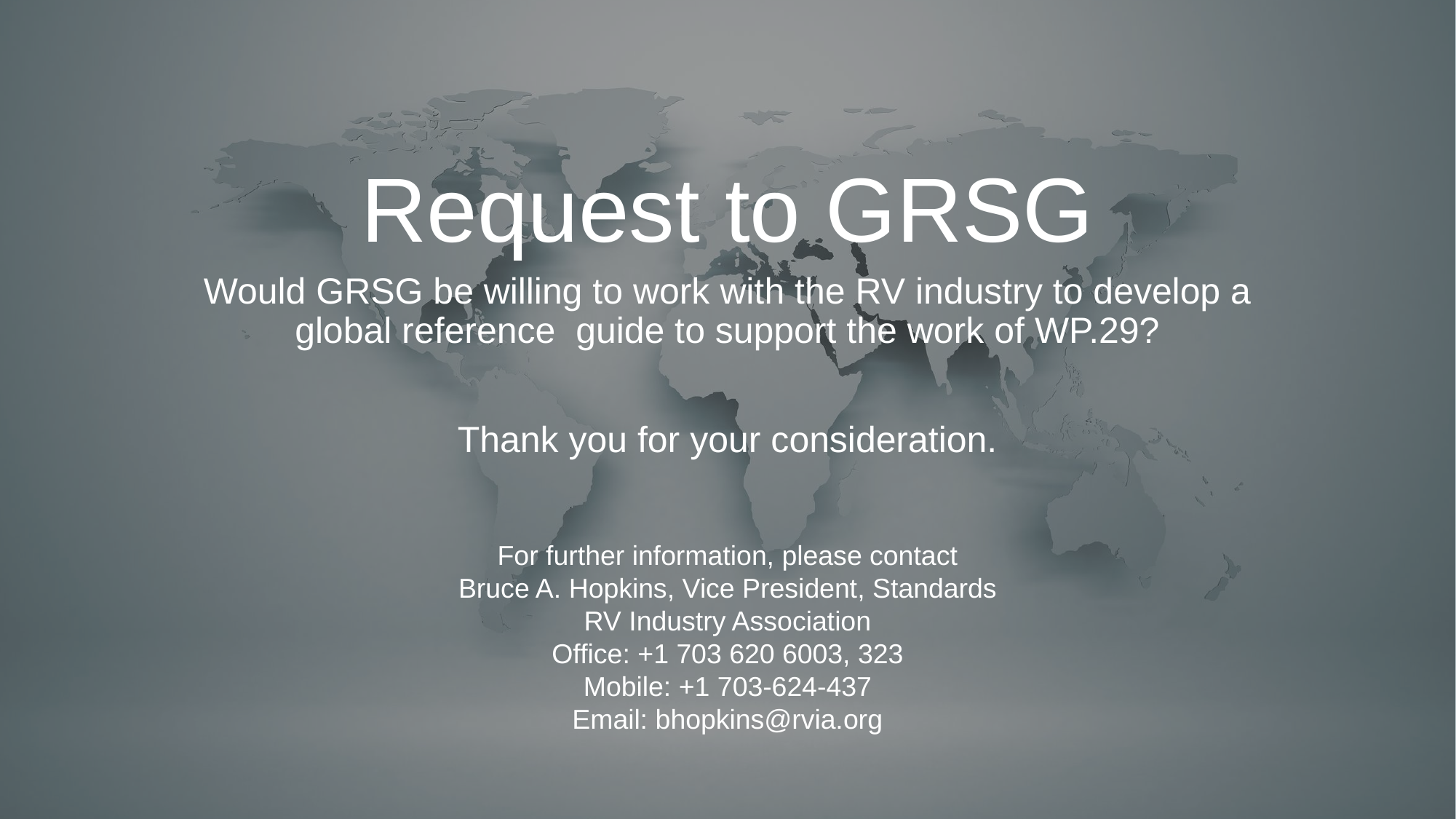

# Request to GRSG
Would GRSG be willing to work with the RV industry to develop a global reference  guide to support the work of WP.29?

Thank you for your consideration.
For further information, please contact
Bruce A. Hopkins, Vice President, Standards
RV Industry Association
Office: +1 703 620 6003, 323
Mobile: +1 703-624-437
Email: bhopkins@rvia.org